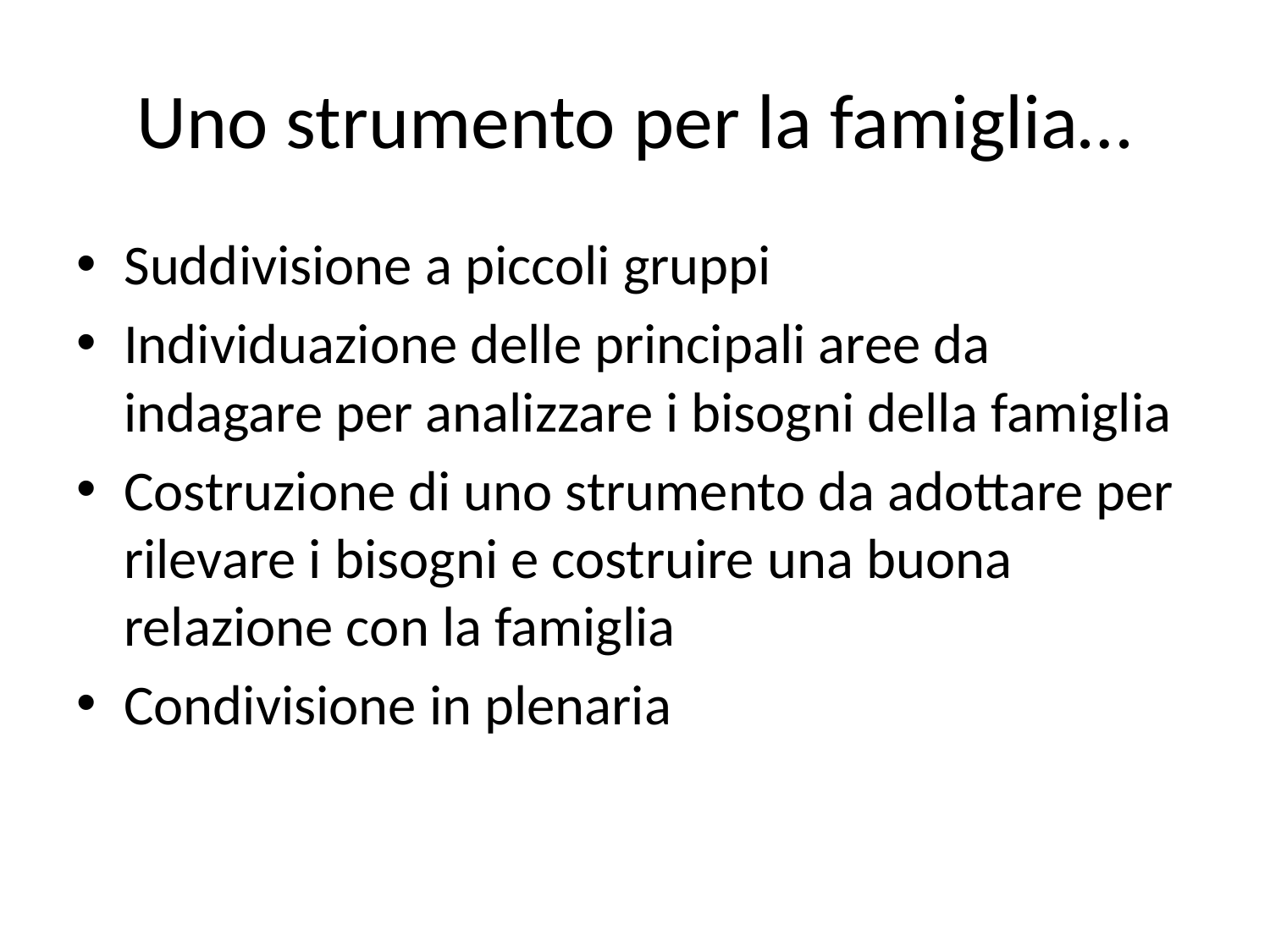

# Uno strumento per la famiglia…
Suddivisione a piccoli gruppi
Individuazione delle principali aree da indagare per analizzare i bisogni della famiglia
Costruzione di uno strumento da adottare per rilevare i bisogni e costruire una buona relazione con la famiglia
Condivisione in plenaria